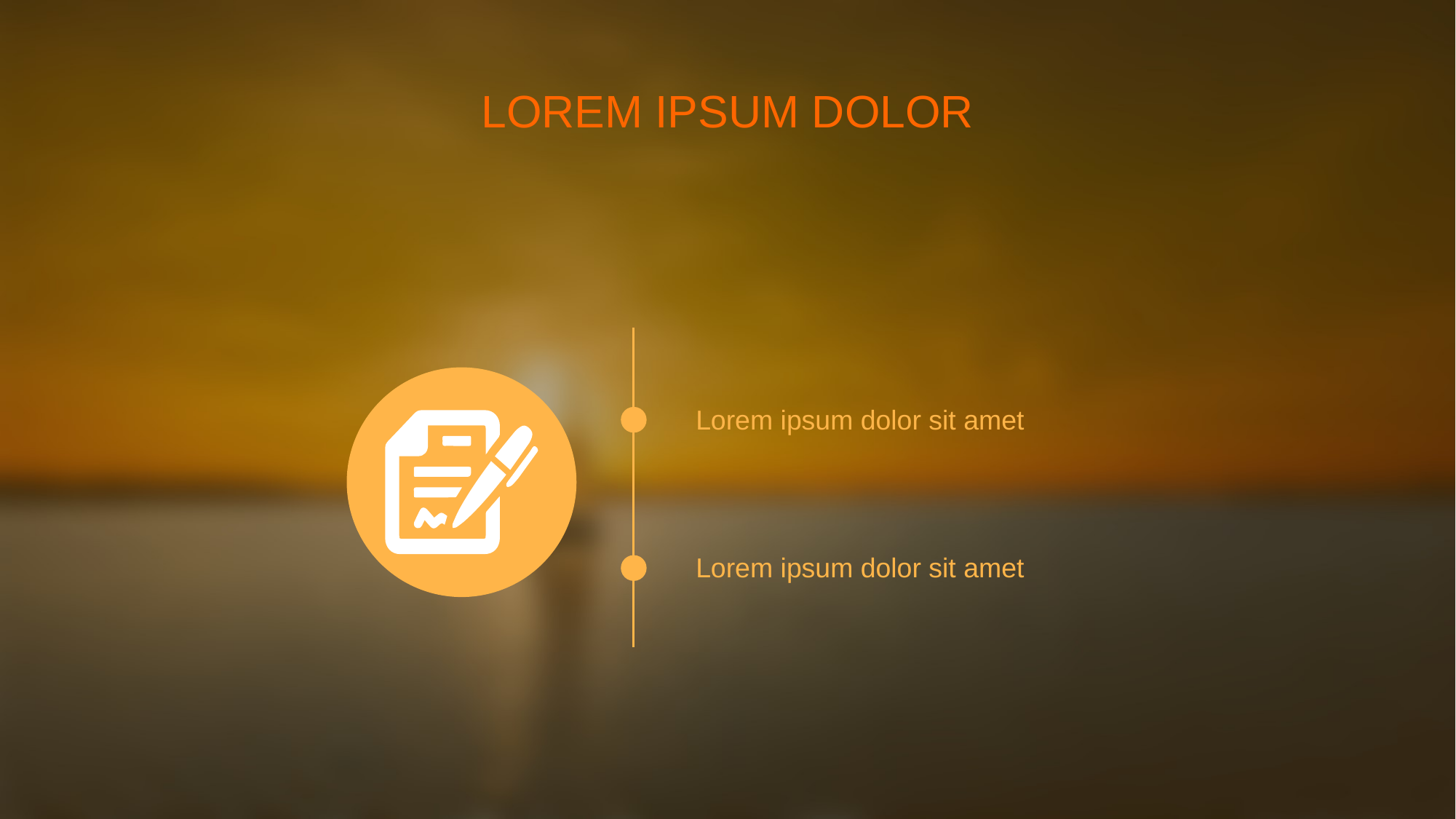

LOREM IPSUM DOLOR

Lorem ipsum dolor sit amet

Lorem ipsum dolor sit amet